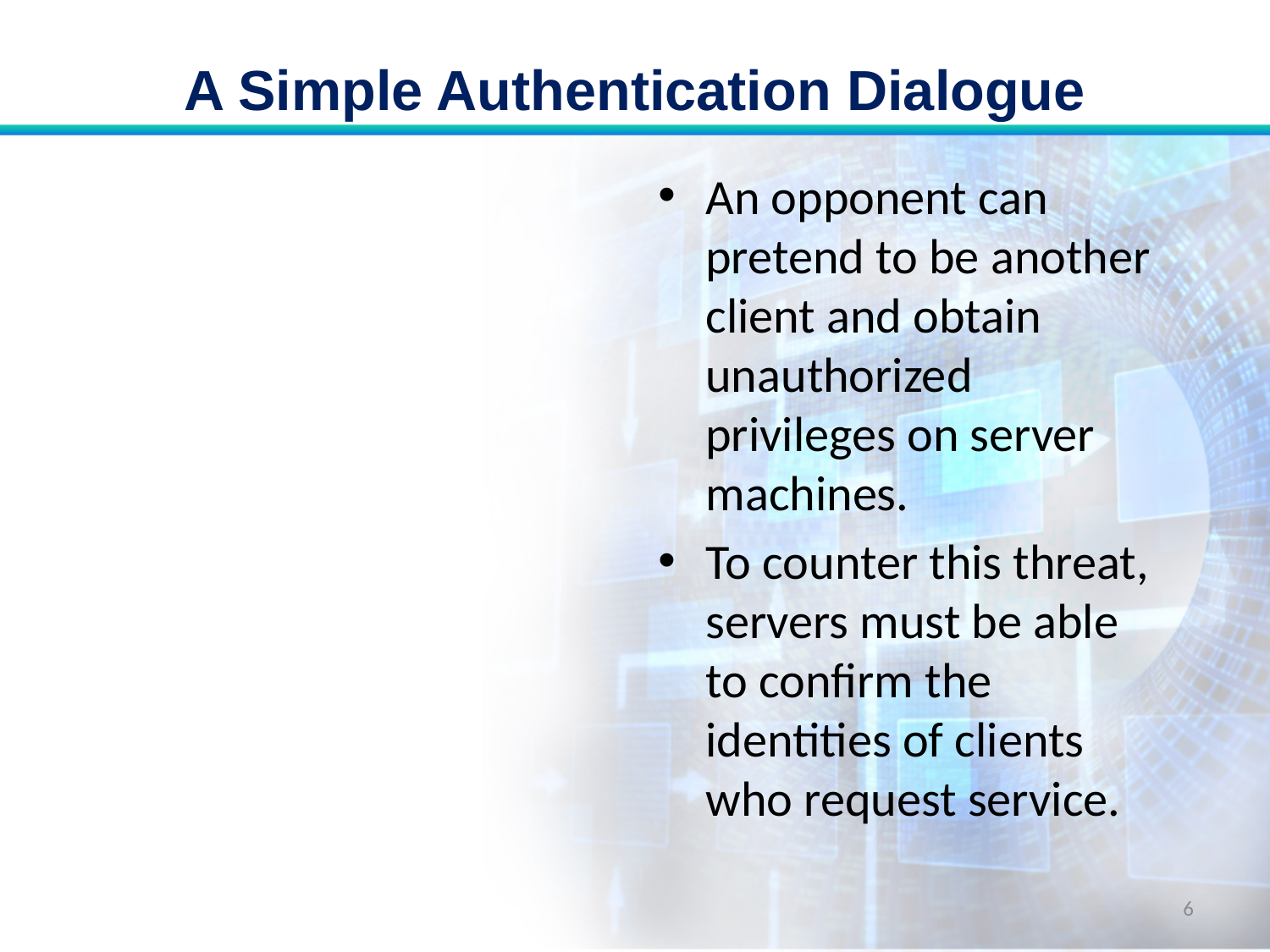

# A Simple Authentication Dialogue
An opponent can pretend to be another client and obtain unauthorized privileges on server machines.
To counter this threat, servers must be able to confirm the identities of clients who request service.
6